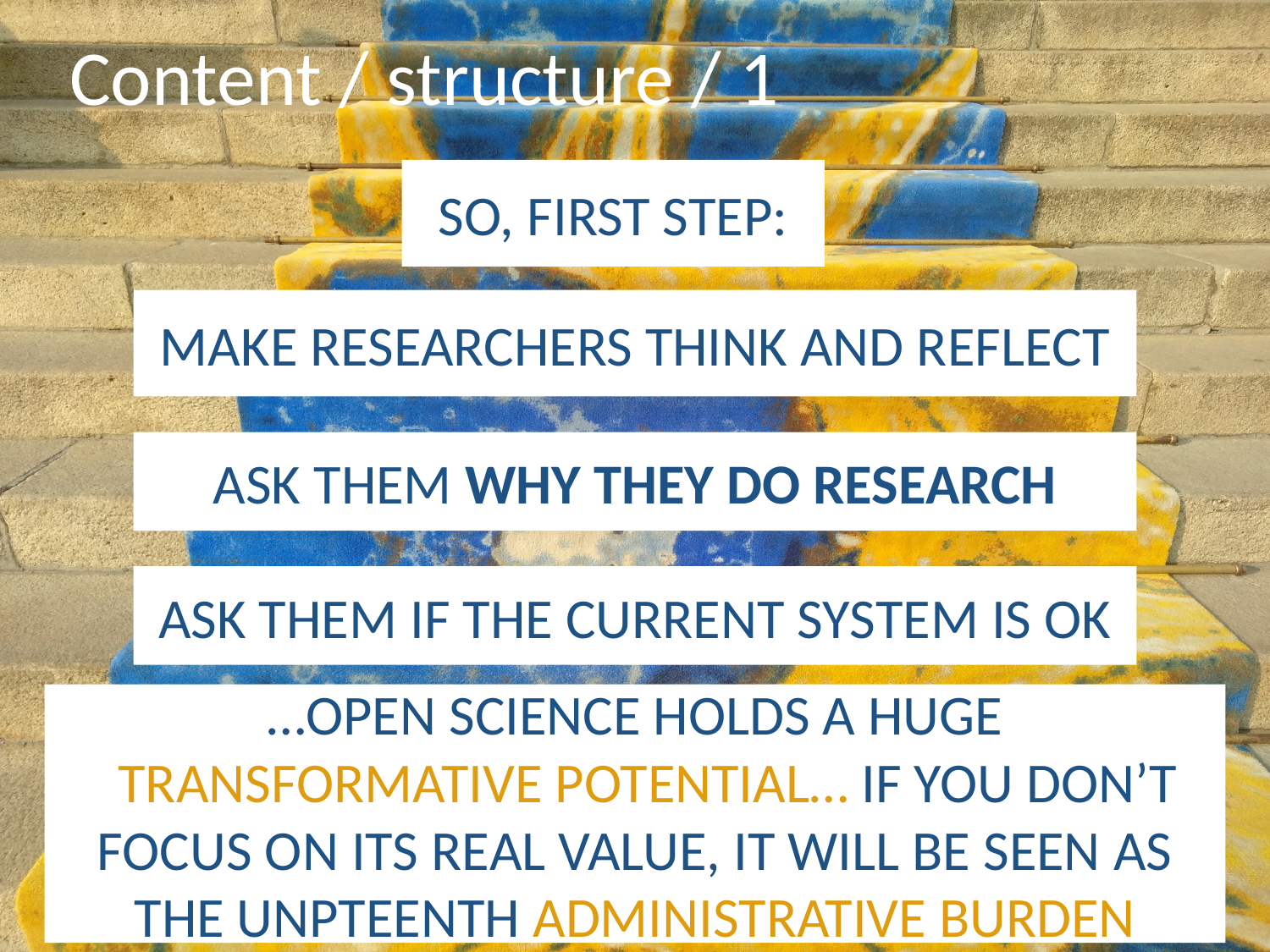

# Content / structure / 1
SO, FIRST STEP:
MAKE RESEARCHERS THINK AND REFLECT
ASK THEM WHY THEY DO RESEARCH
ASK THEM IF THE CURRENT SYSTEM IS OK
…OPEN SCIENCE HOLDS A HUGE
  TRANSFORMATIVE POTENTIAL… IF YOU DON’T FOCUS ON ITS REAL VALUE, IT WILL BE SEEN AS THE UNPTEENTH ADMINISTRATIVE BURDEN